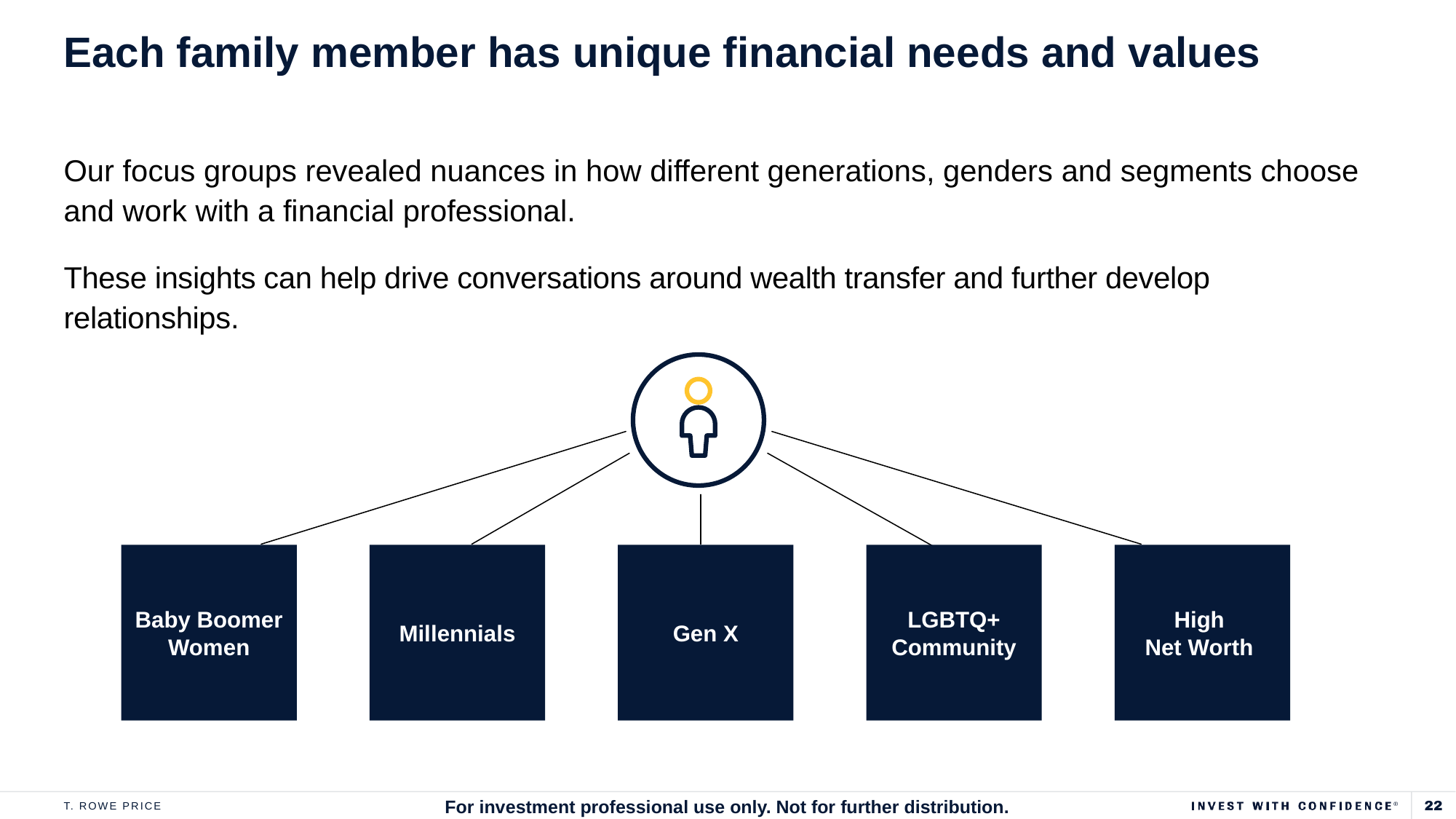

# Each family member has unique financial needs and values

Our focus groups revealed nuances in how different generations, genders and segments choose and work with a financial professional.
These insights can help drive conversations around wealth transfer and further develop relationships.

Baby Boomer Women
Millennials
Gen X
LGBTQ+ Community
High
Net Worth

For investment professional use only. Not for further distribution.